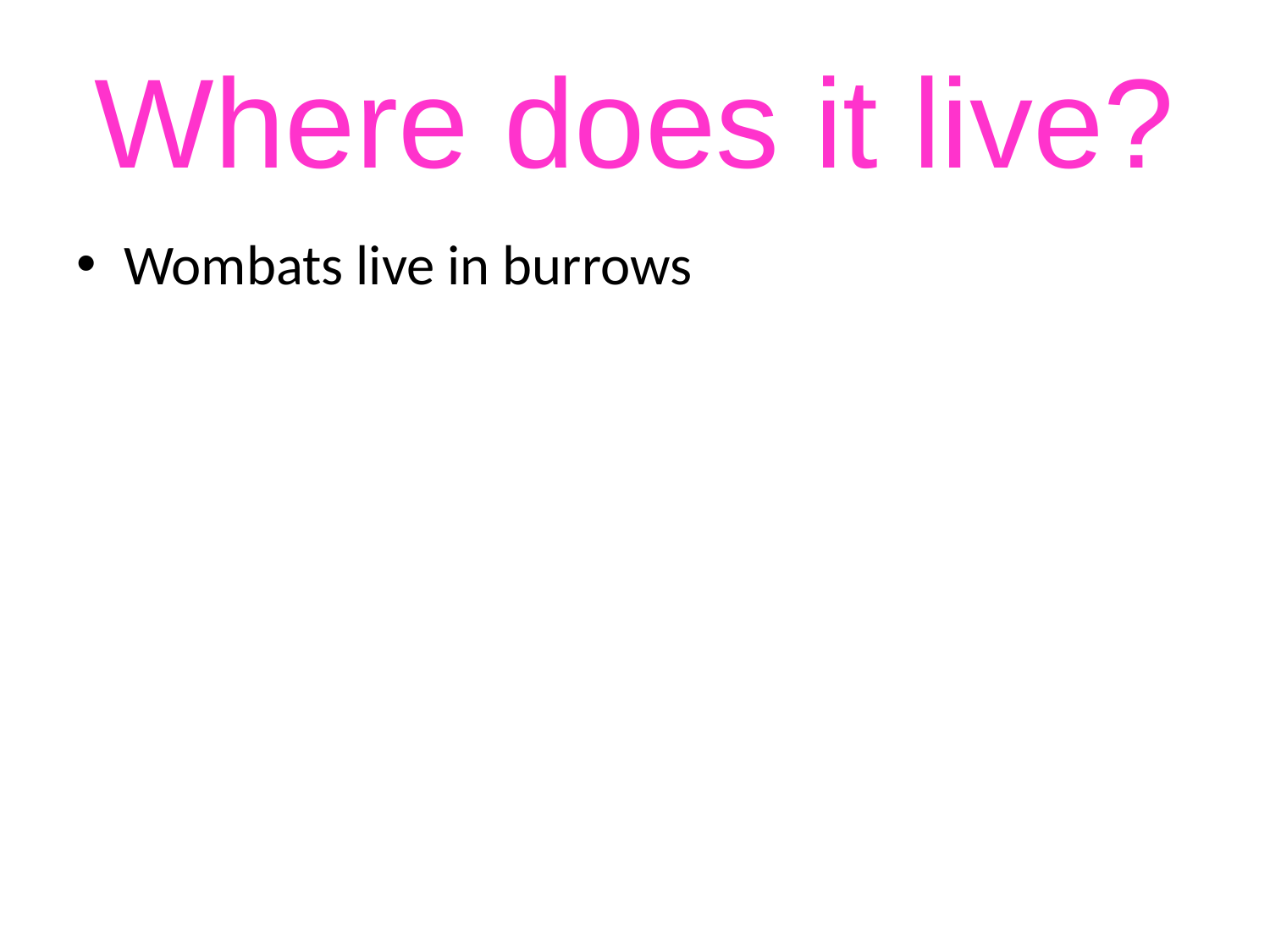

# Where does it live?
Wombats live in burrows